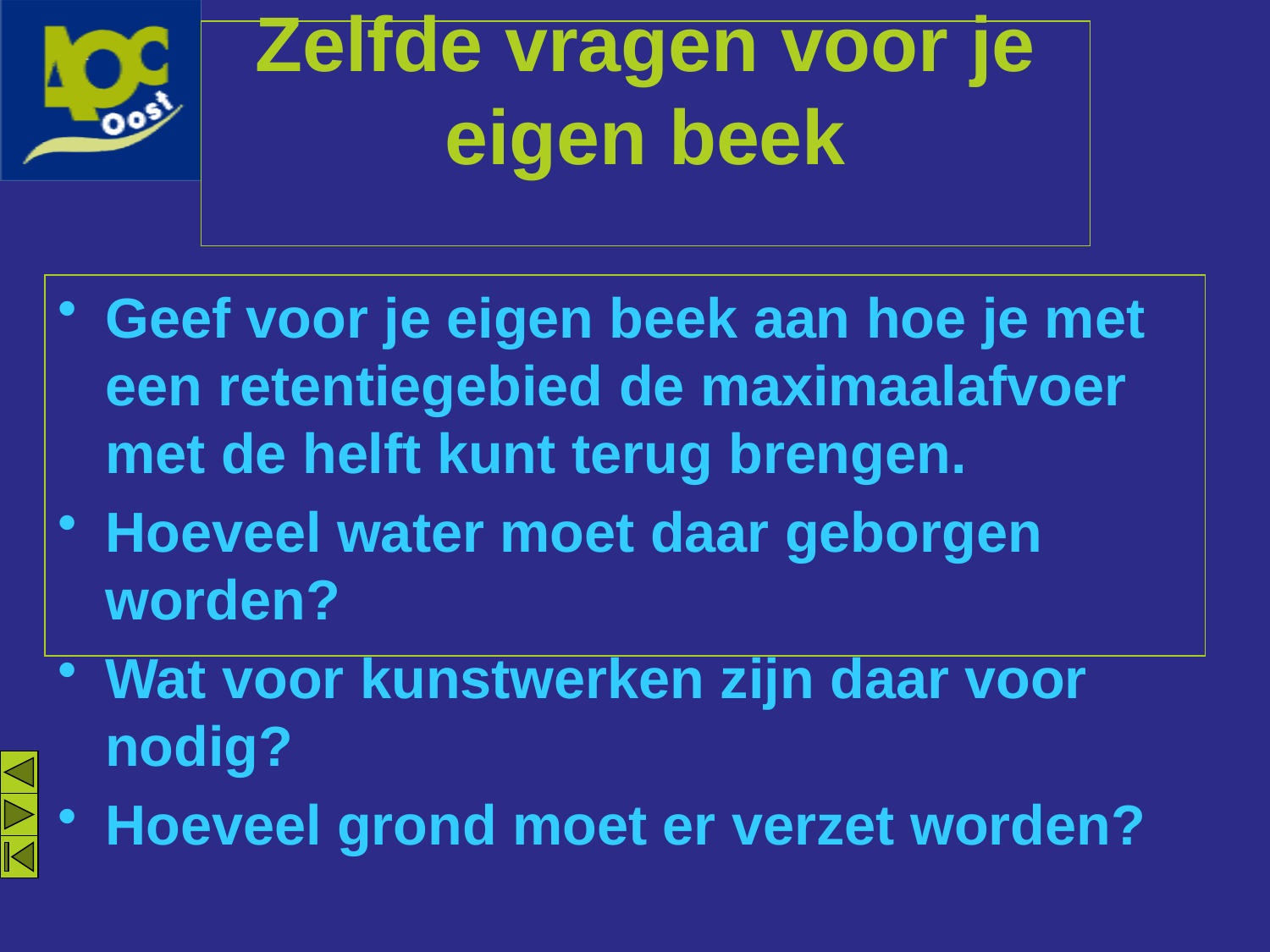

# Zelfde vragen voor je eigen beek
Geef voor je eigen beek aan hoe je met een retentiegebied de maximaalafvoer met de helft kunt terug brengen.
Hoeveel water moet daar geborgen worden?
Wat voor kunstwerken zijn daar voor nodig?
Hoeveel grond moet er verzet worden?